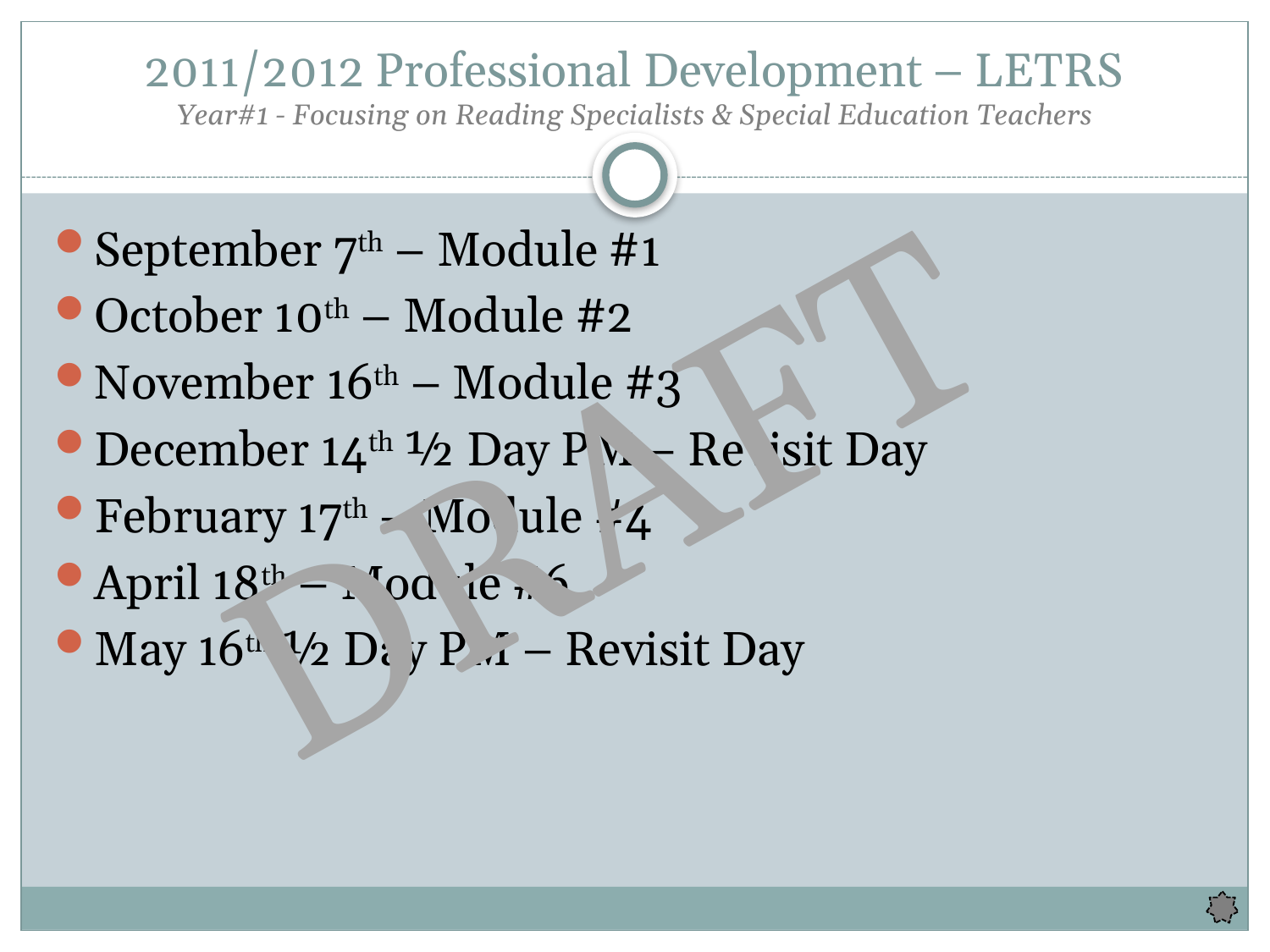

# 2011/2012 Professional Development – LETRS Year#1 - Focusing on Reading Specialists & Special Education Teachers
September 7th – Module #1
October 10th – Module #2
November 16th – Module #3
December 14th ½ Day PM – Revisit Day
February 17th – Module #4
April 18th – Module #6
May 16th ½ Day PM – Revisit Day

DRAFT